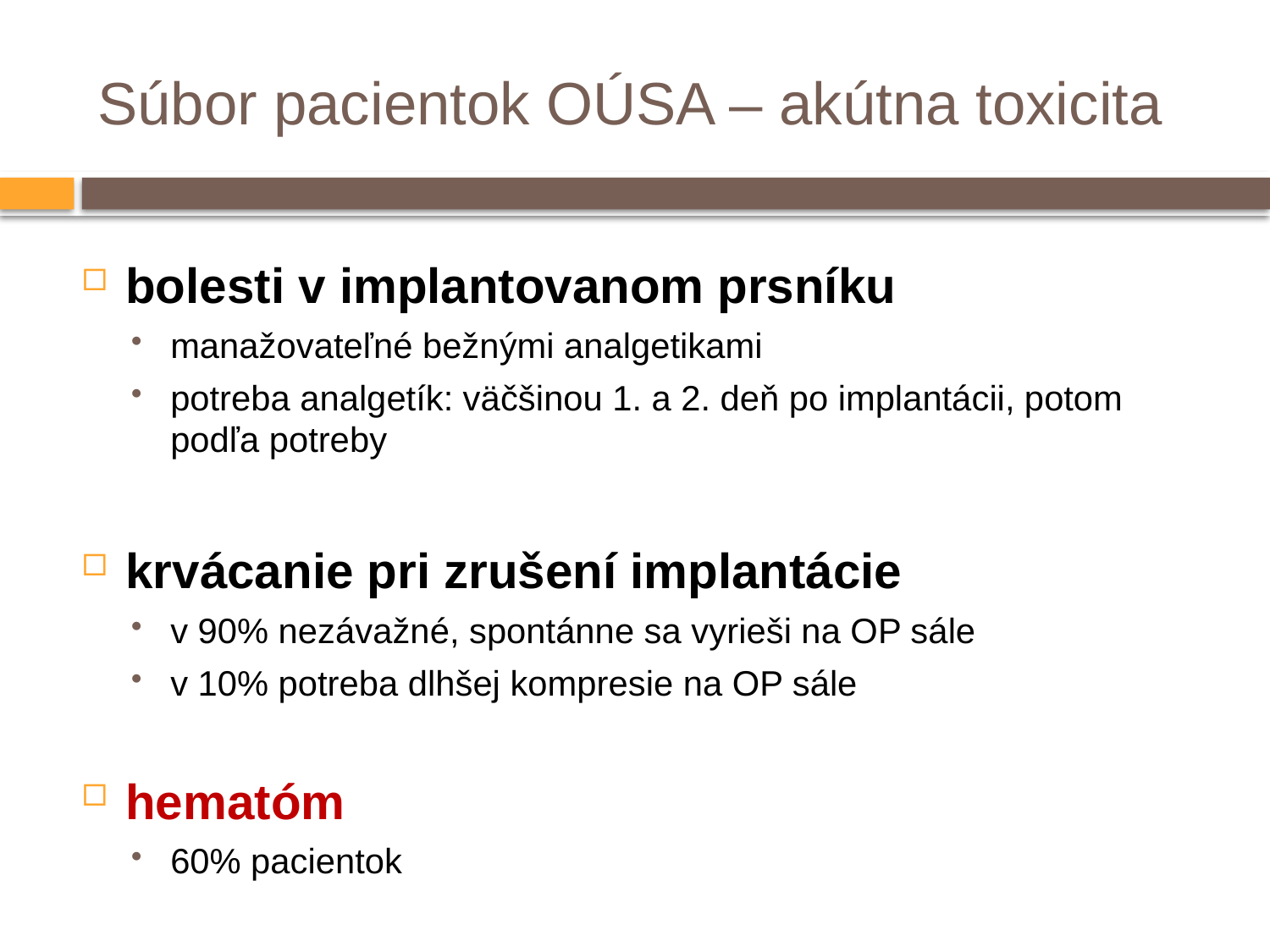

# Súbor pacientok OÚSA – akútna toxicita
bolesti v implantovanom prsníku
manažovateľné bežnými analgetikami
potreba analgetík: väčšinou 1. a 2. deň po implantácii, potom podľa potreby

krvácanie pri zrušení implantácie
v 90% nezávažné, spontánne sa vyrieši na OP sále
v 10% potreba dlhšej kompresie na OP sále

hematóm
60% pacientok